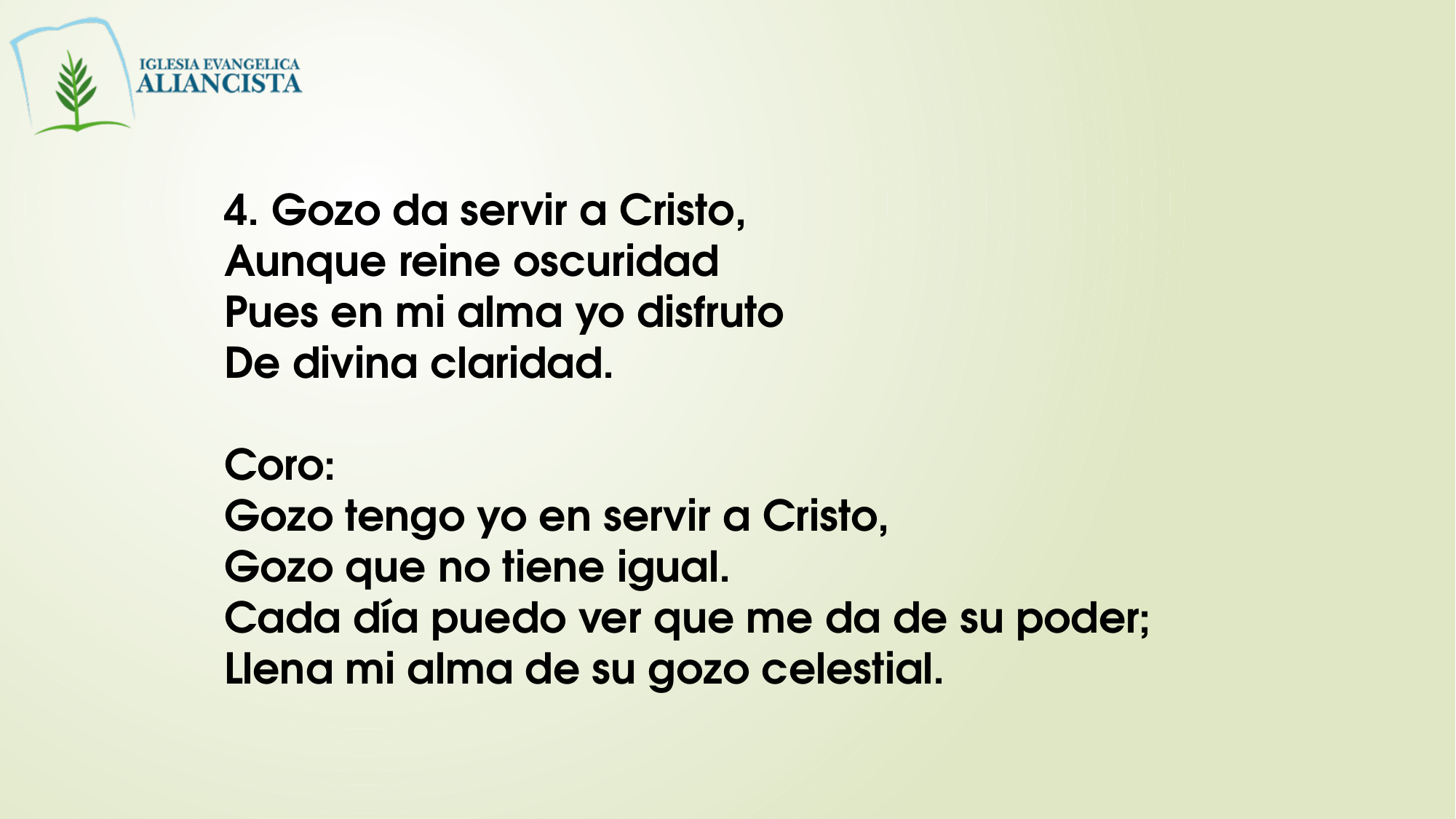

4. Gozo da servir a Cristo,
Aunque reine oscuridad
Pues en mi alma yo disfruto
De divina claridad.

Coro:
Gozo tengo yo en servir a Cristo,
Gozo que no tiene igual.
Cada día puedo ver que me da de su poder;
Llena mi alma de su gozo celestial.